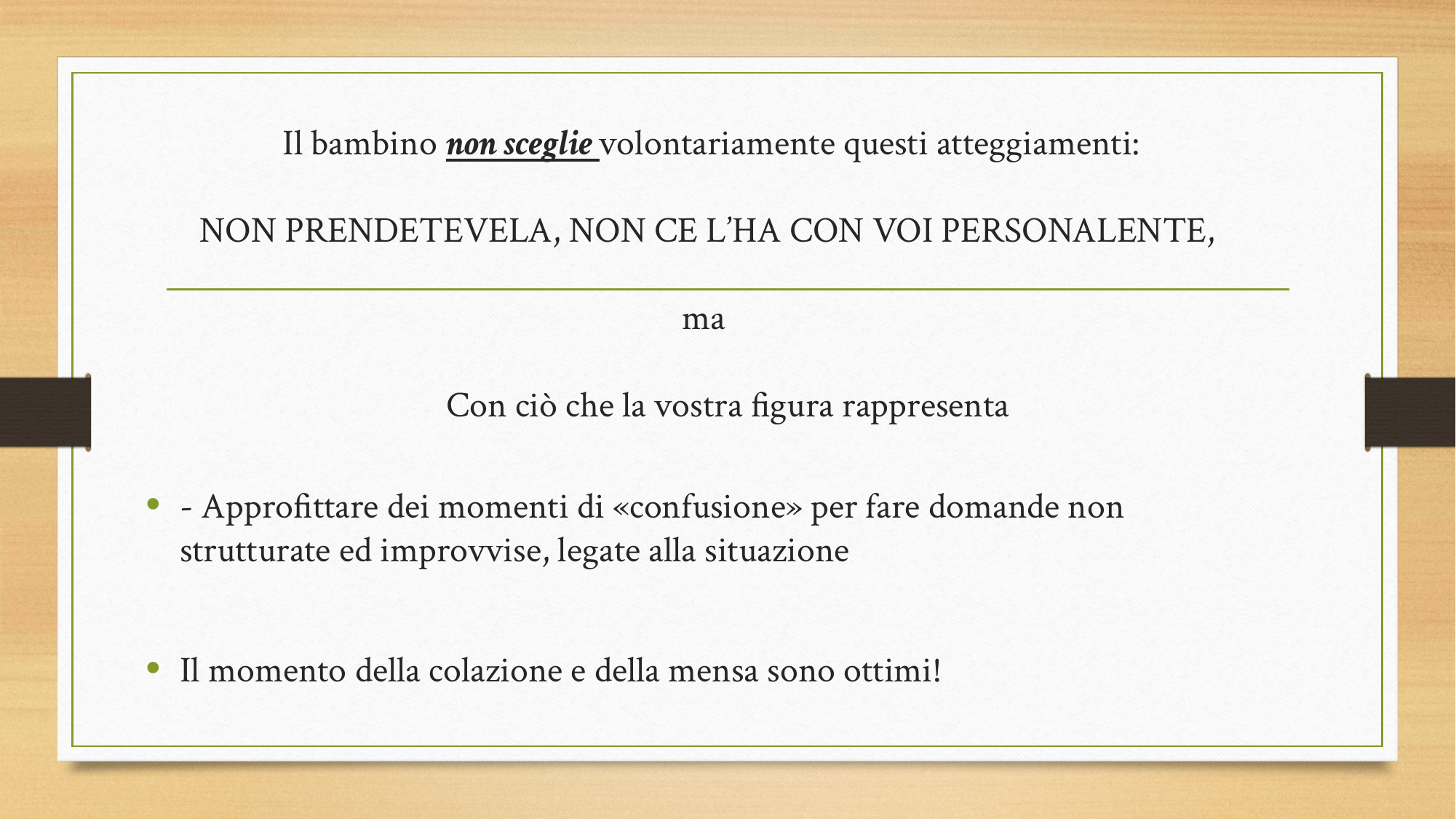

# Il bambino non sceglie volontariamente questi atteggiamenti: NON PRENDETEVELA, NON CE L’HA CON VOI PERSONALENTE, ma Con ciò che la vostra figura rappresenta
- Approfittare dei momenti di «confusione» per fare domande non strutturate ed improvvise, legate alla situazione

Il momento della colazione e della mensa sono ottimi!